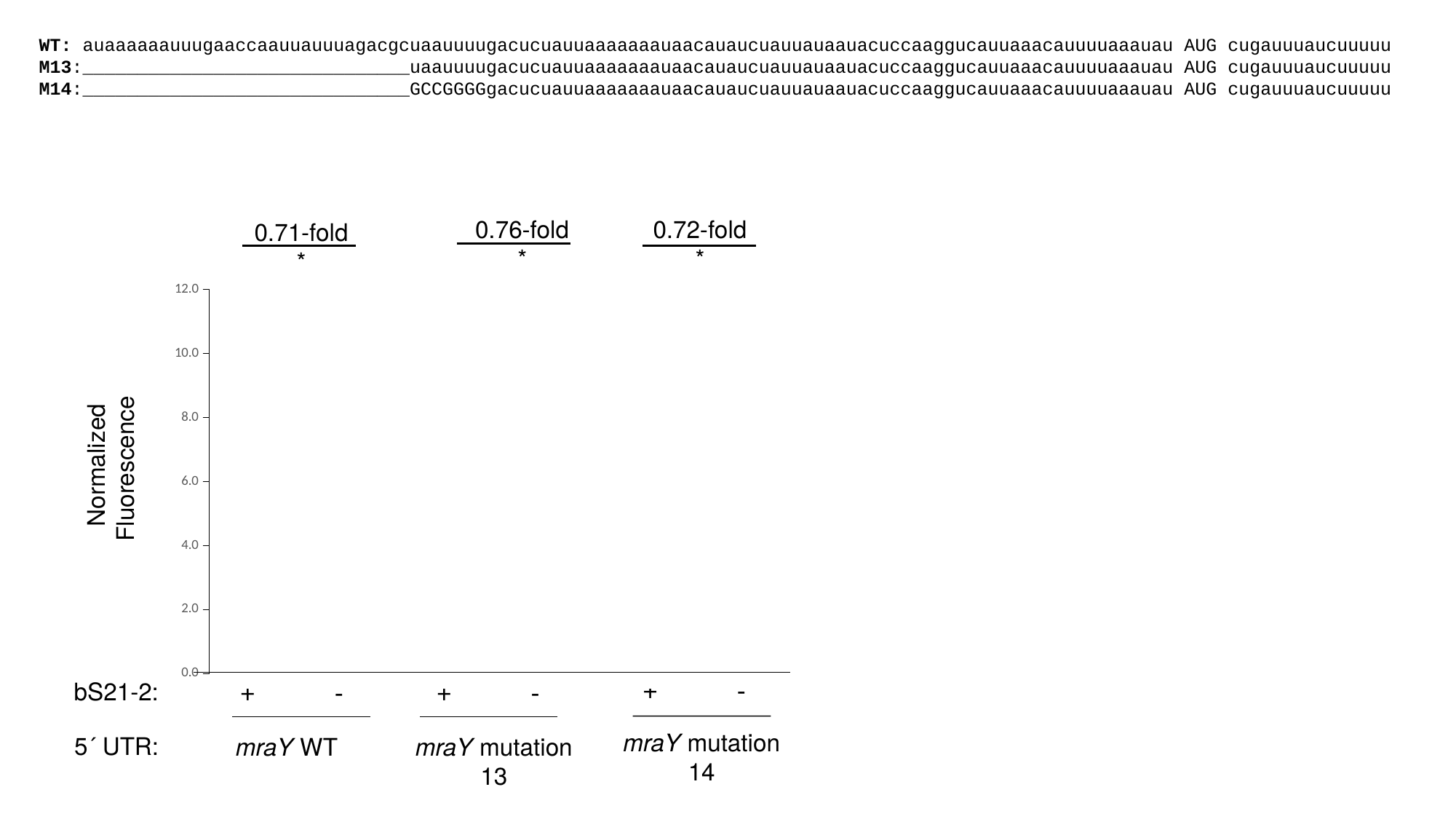

WT: auaaaaaauuugaaccaauuauuuagacgcuaauuuugacucuauuaaaaaaauaacauaucuauuauaauacuccaaggucauuaaacauuuuaaauau AUG cugauuuaucuuuuu
M13:______________________________uaauuuugacucuauuaaaaaaauaacauaucuauuauaauacuccaaggucauuaaacauuuuaaauau AUG cugauuuaucuuuuu
M14:______________________________GCCGGGGgacucuauuaaaaaaauaacauaucuauuauaauacuccaaggucauuaaacauuuuaaauau AUG cugauuuaucuuuuu
0.76-fold
*

0.72-fold
*

0.71-fold
*

### Chart

| Category | Averages |
|---|---|
| LVS mraY WT | 1.0 |
| ΔrpsU2 mraY WT | 0.7061232946997009 |
| LVS mraY mut13 | 1.0000000000000002 |
| ΔrpsU2 mraY mut13 | 0.7597169876943397 |
| LVS mraY mut14 | 1.0 |
| ΔrpsU2 mraY mut14 | 0.7203883118545745 |
 Normalized Fluorescence
+             -
+             -
+             -
bS21-2:
mraY mutation 14
5´ UTR:
mraY mutation 13
mraY WT